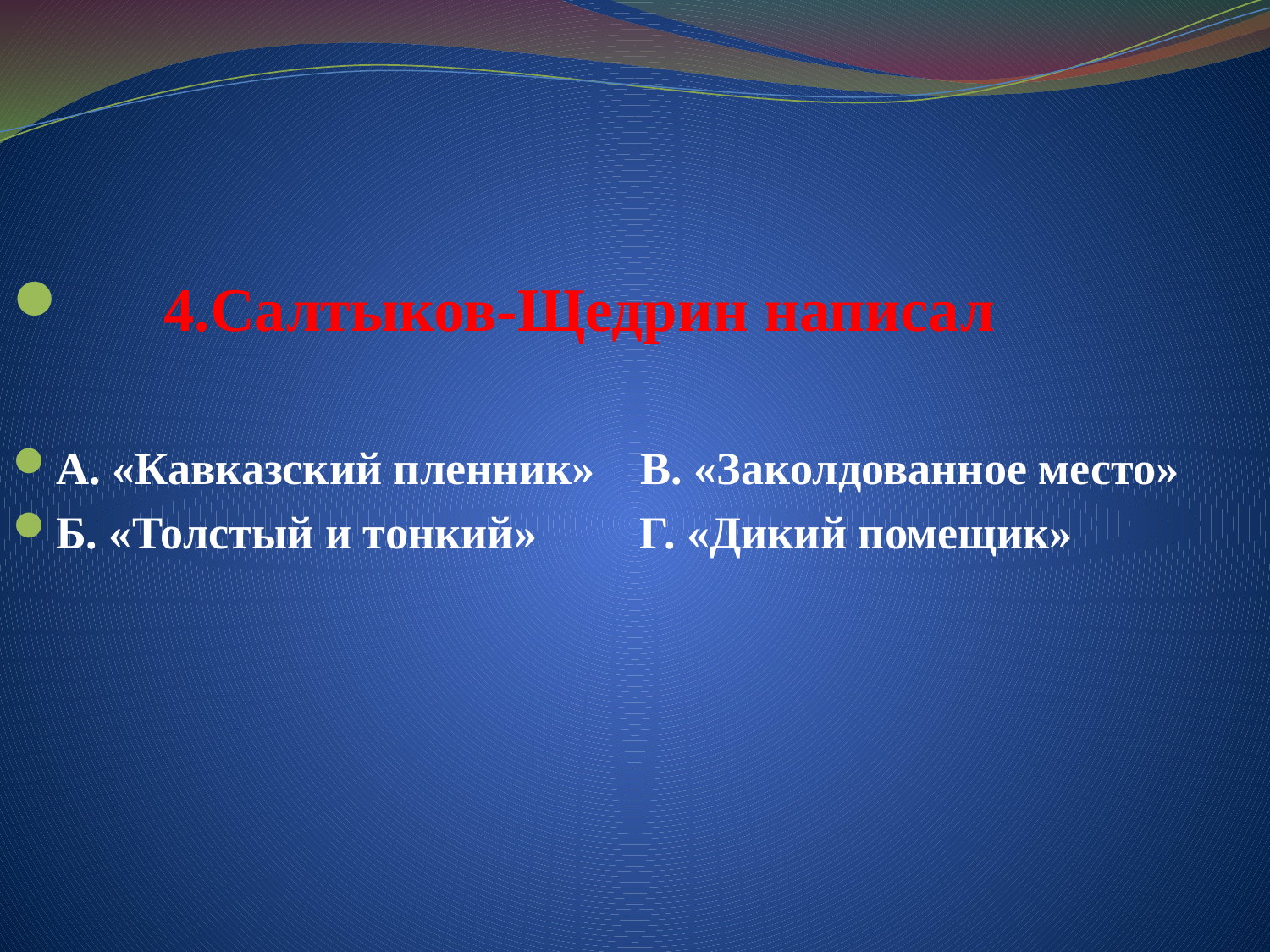

#

      4.Салтыков-Щедрин написал

А. «Кавказский пленник»    В. «Заколдованное место»
Б. «Толстый и тонкий»         Г. «Дикий помещик»